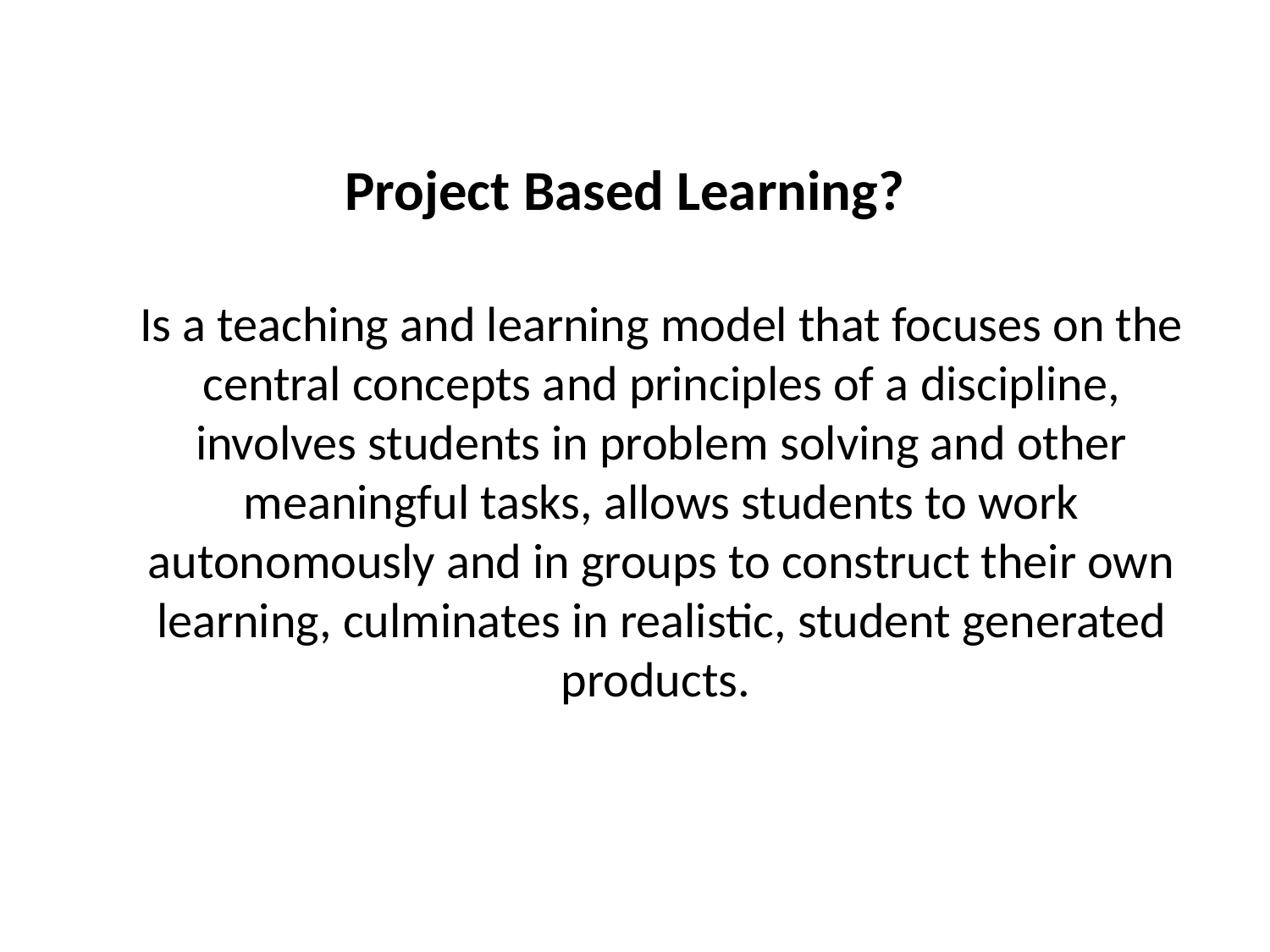

Project Based Learning?
Is a teaching and learning model that focuses on the central concepts and principles of a discipline, involves students in problem solving and other meaningful tasks, allows students to work autonomously and in groups to construct their own learning, culminates in realistic, student generated products.